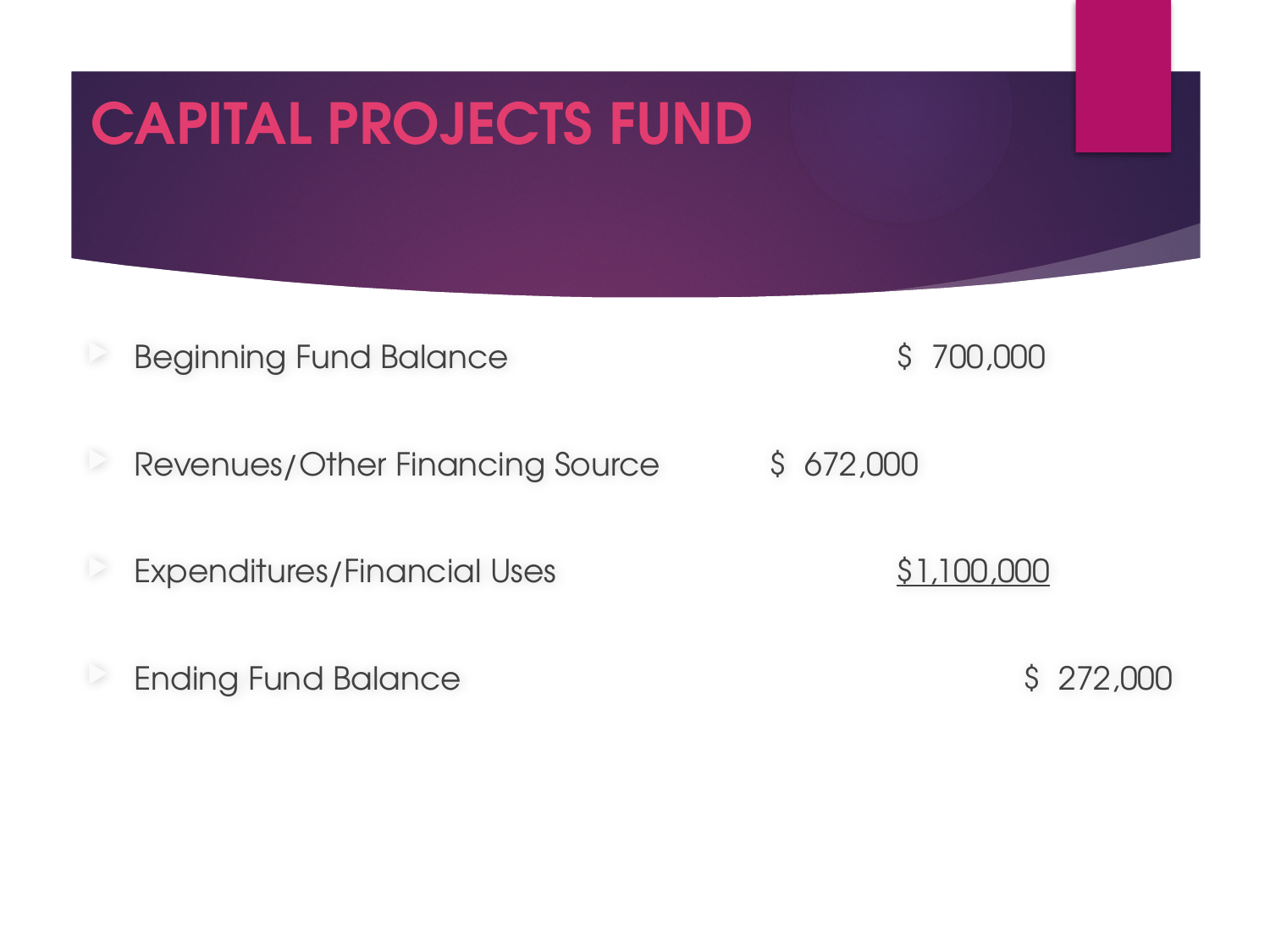

# CAPITAL PROJECTS FUND

Beginning Fund Balance				$  700,000

Revenues/Other Financing Source	$  672,000

Expenditures/Financial Uses			$1,100,000

Ending Fund Balance					$  272,000